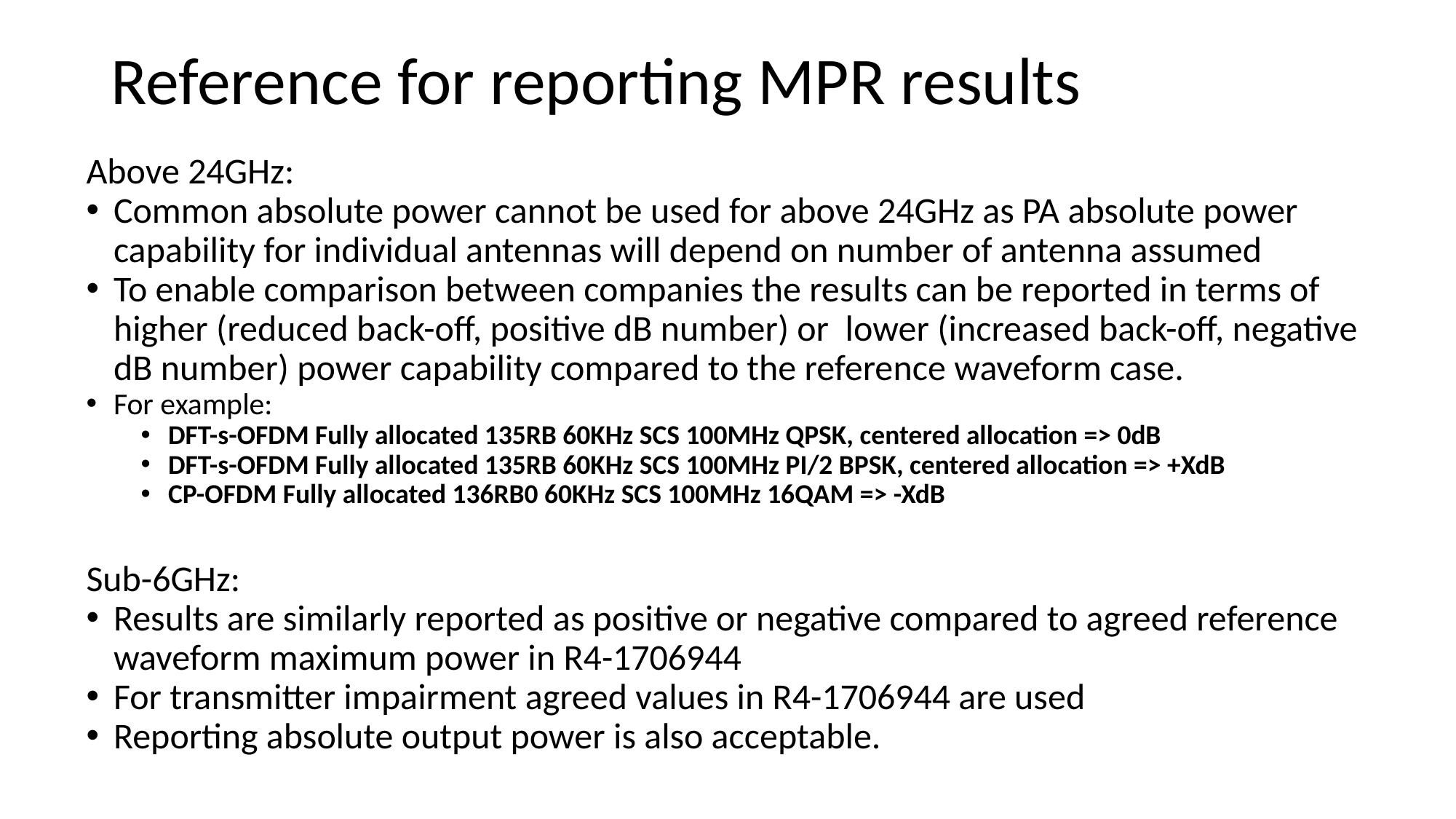

# Reference for reporting MPR results
Above 24GHz:
Common absolute power cannot be used for above 24GHz as PA absolute power capability for individual antennas will depend on number of antenna assumed
To enable comparison between companies the results can be reported in terms of higher (reduced back-off, positive dB number) or  lower (increased back-off, negative dB number) power capability compared to the reference waveform case.
For example:
DFT-s-OFDM Fully allocated 135RB 60KHz SCS 100MHz QPSK, centered allocation => 0dB
DFT-s-OFDM Fully allocated 135RB 60KHz SCS 100MHz PI/2 BPSK, centered allocation => +XdB
CP-OFDM Fully allocated 136RB0 60KHz SCS 100MHz 16QAM => -XdB

Sub-6GHz:
Results are similarly reported as positive or negative compared to agreed reference waveform maximum power in R4-1706944
For transmitter impairment agreed values in R4-1706944 are used
Reporting absolute output power is also acceptable.